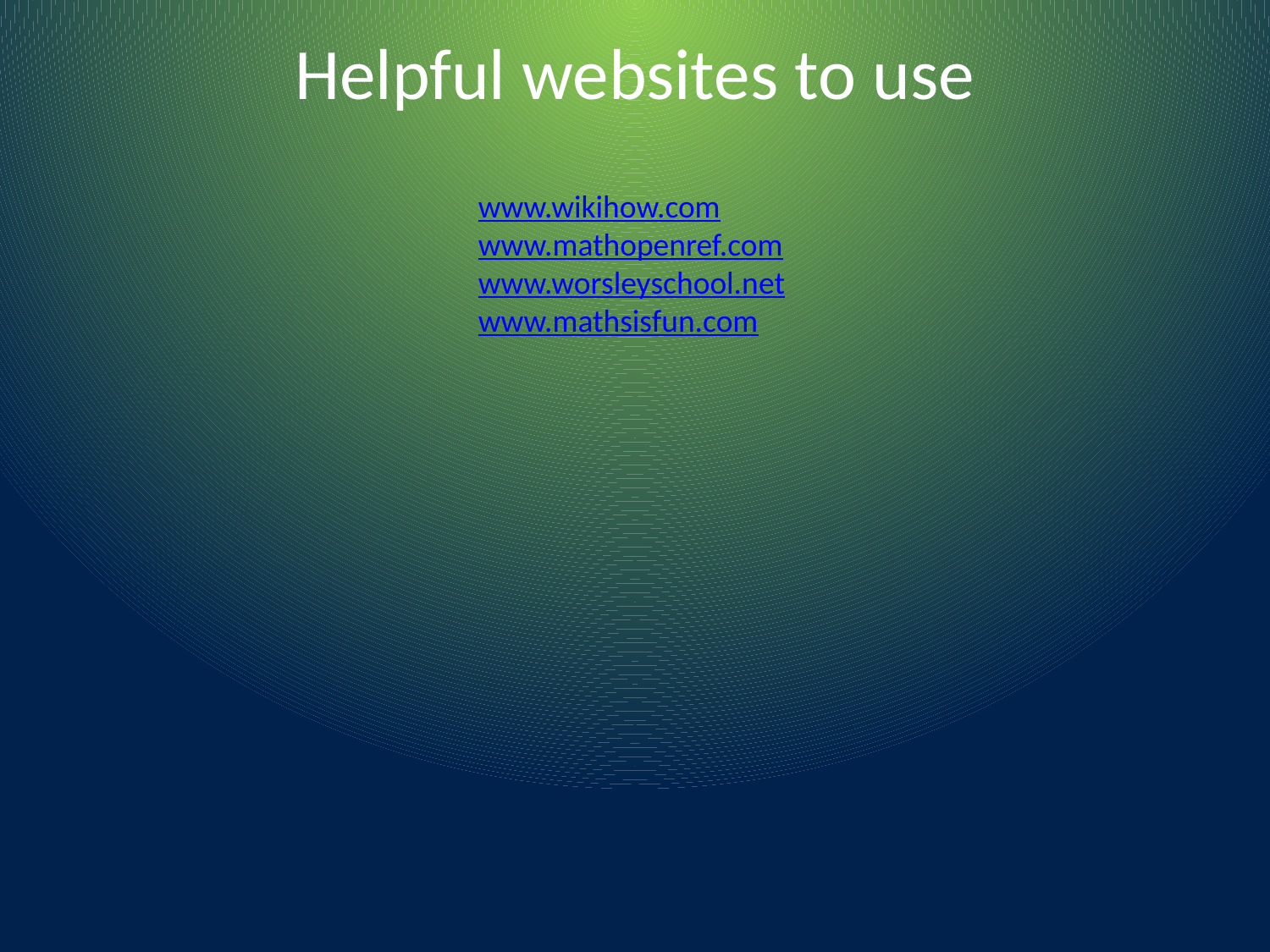

# Helpful websites to use
www.wikihow.com
www.mathopenref.com
www.worsleyschool.net
www.mathsisfun.com